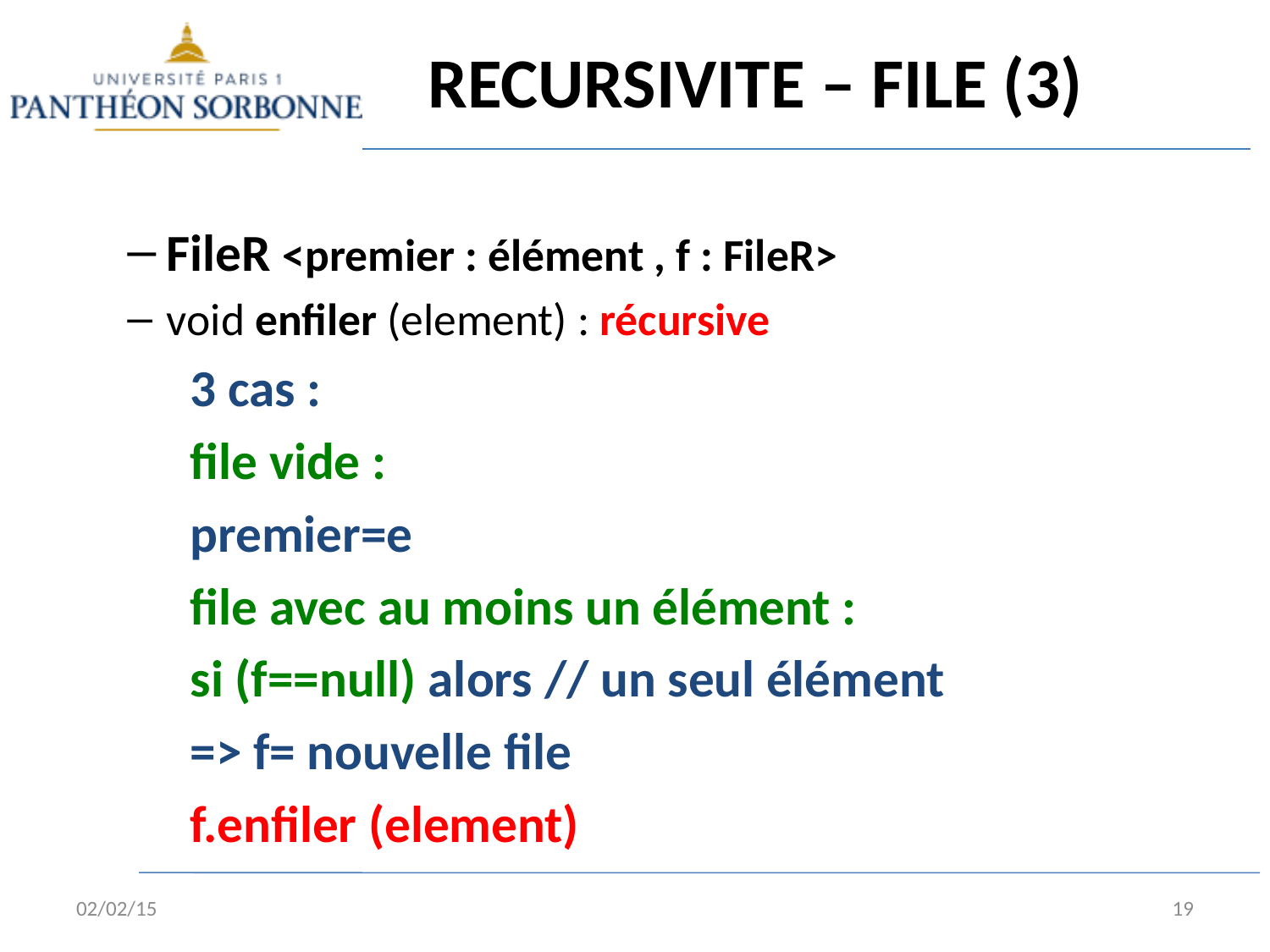

# RECURSIVITE – FILE (3)

FileR <premier : élément , f : FileR>
void enfiler (element) : récursive
3 cas :
	file vide :
		premier=e
	file avec au moins un élément :
		si (f==null) alors // un seul élément
			=> f= nouvelle file
		f.enfiler (element)
02/02/15
19